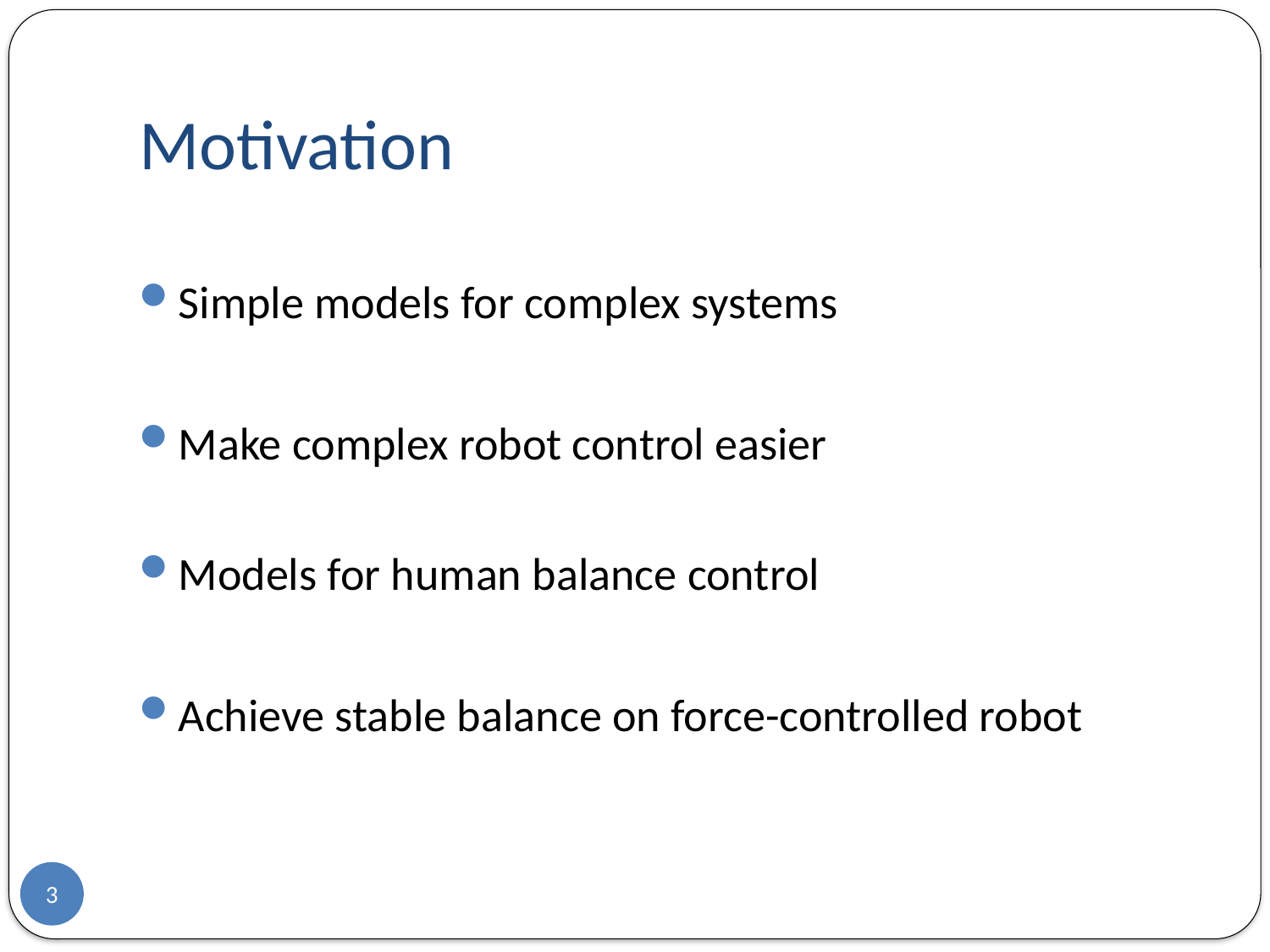

# Motivation

Simple models for complex systems

Make complex robot control easier

Models for human balance control

Achieve stable balance on force-controlled robot
3